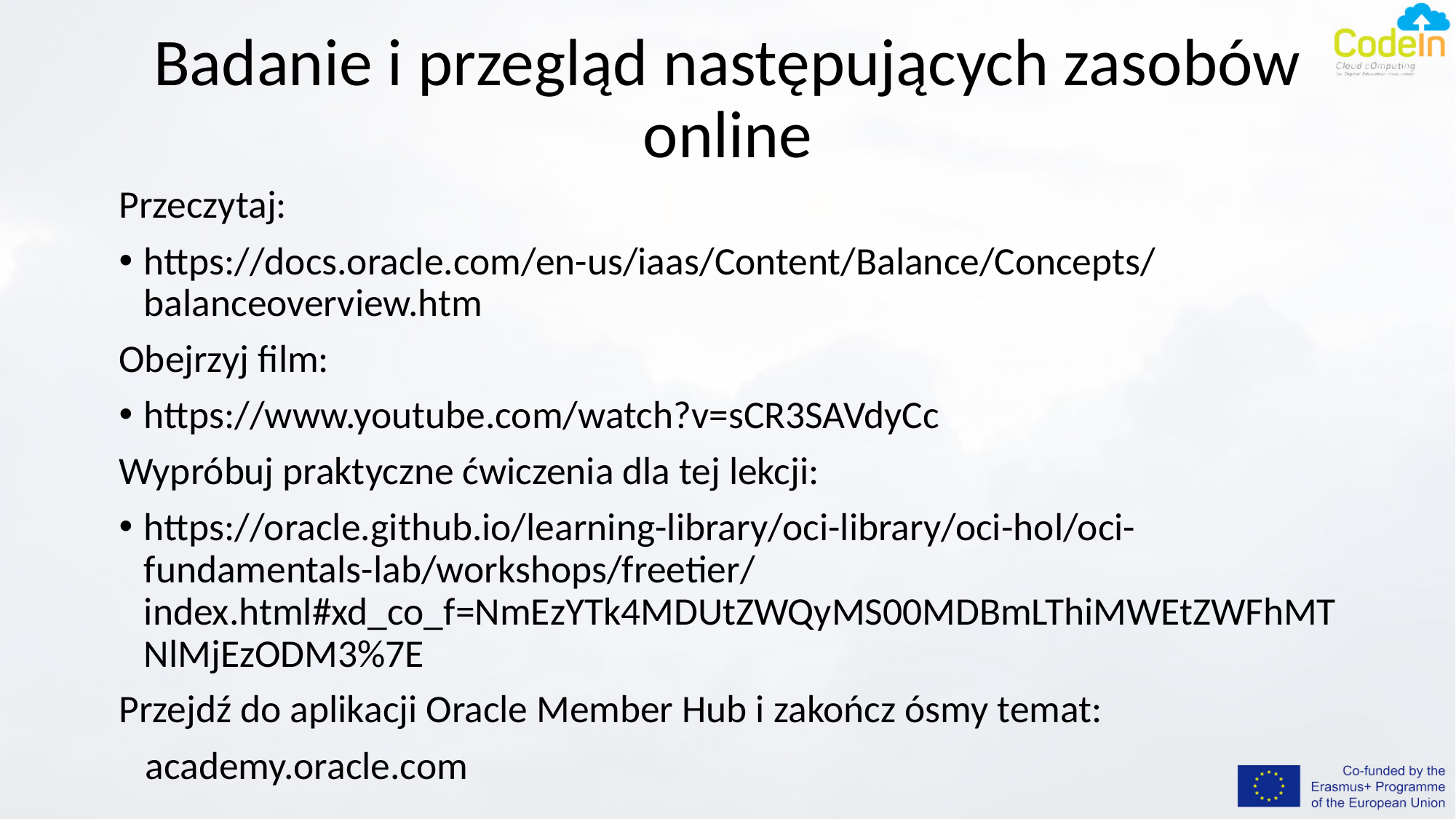

# Badanie i przegląd następujących zasobów online
Przeczytaj:
https://docs.oracle.com/en-us/iaas/Content/Balance/Concepts/balanceoverview.htm
Obejrzyj film:
https://www.youtube.com/watch?v=sCR3SAVdyCc
Wypróbuj praktyczne ćwiczenia dla tej lekcji:
https://oracle.github.io/learning-library/oci-library/oci-hol/oci-fundamentals-lab/workshops/freetier/index.html#xd_co_f=NmEzYTk4MDUtZWQyMS00MDBmLThiMWEtZWFhMTNlMjEzODM3%7E
Przejdź do aplikacji Oracle Member Hub i zakończ ósmy temat:
   academy.oracle.com